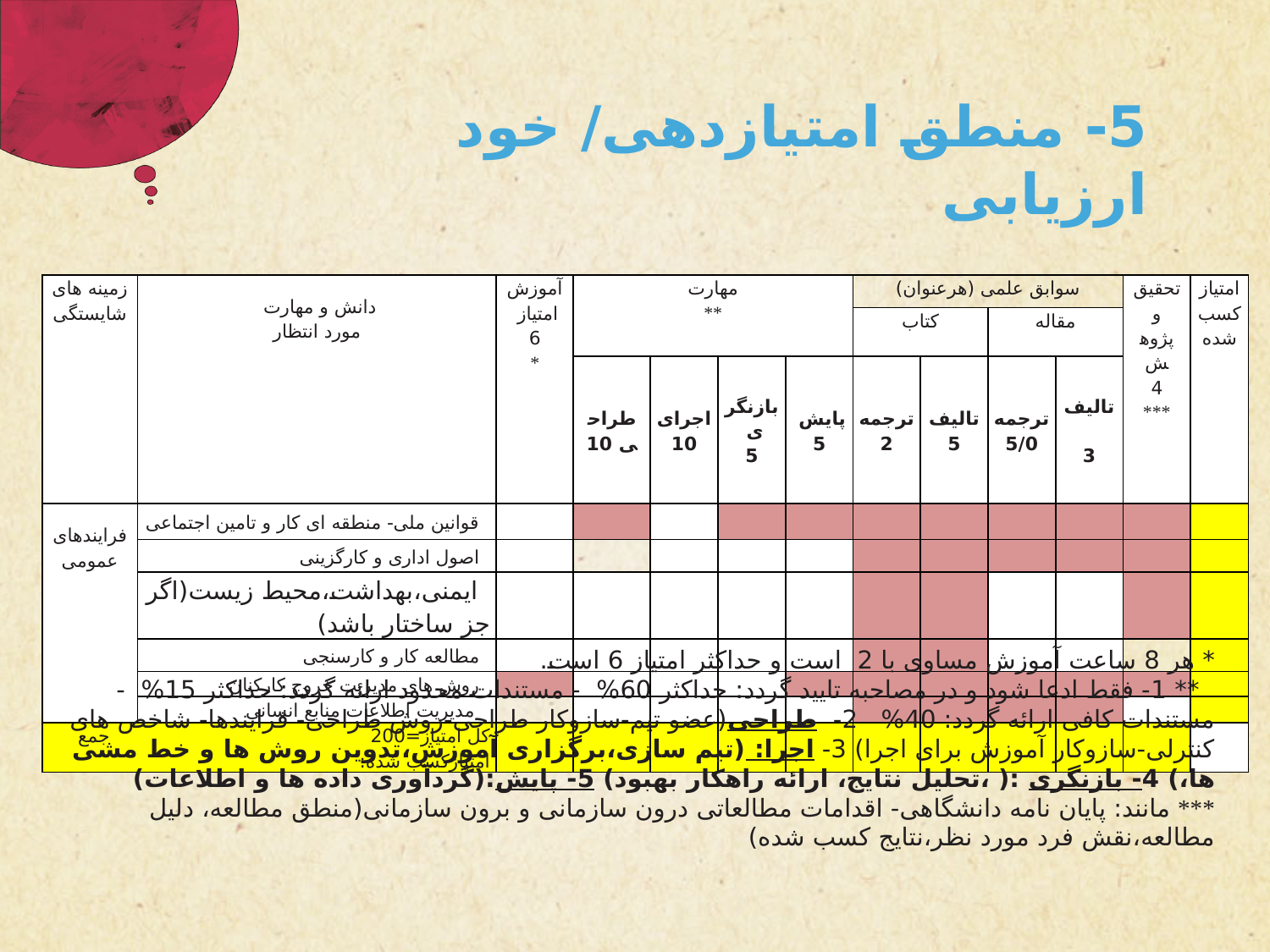

5- منطق امتیازدهی/ خود ارزیابی
| زمینه های شایستگی | دانش و مهارت مورد انتظار | آموزش امتیاز 6 \* | مهارت \*\* |  |  |  | سوابق علمی (هرعنوان) |  |  |  | تحقیق و پژوهش 4 \*\*\* | امتیاز کسب شده |
| --- | --- | --- | --- | --- | --- | --- | --- | --- | --- | --- | --- | --- |
|  |  |  |  |  |  |  | کتاب |  | مقاله |  |  |  |
|  |  |  | طراحی 10 | اجرای 10 | بازنگری 5 | پایش 5 | ترجمه 2 | تالیف 5 | ترجمه 5/0 | تالیف 3 |  |  |
| فرایندهای عمومی | قوانین ملی- منطقه ای کار و تامین اجتماعی |  |  |  |  |  |  |  |  |  |  |  |
|  | اصول اداری و کارگزینی |  |  |  |  |  |  |  |  |  |  |  |
|  | ایمنی،بهداشت،محیط زیست(اگر جز ساختار باشد) |  |  |  |  |  |  |  |  |  |  |  |
|  | مطالعه کار و کارسنجی |  |  |  |  |  |  |  |  |  |  |  |
|  | روش های مدیریت خروج کارکنان |  |  |  |  |  |  |  |  |  |  |  |
|  | مدیریت اطلاعات منابع انسانی |  |  |  |  |  |  |  |  |  |  |  |
| کل امتیاز=200 جمع امتیازکسب شده: |  |  |  |  |  |  |  |  |  |  |  |  |
* هر 8 ساعت آموزش مساوی با 2  است و حداکثر امتیاز 6 است.
  ** 1- فقط ادعا شود و در مصاحبه تایید گردد: حداکثر 60%  - مستندات محدود ارائه گردد: حداکثر 15%  - مستندات کافی ارائه گردد: 40%   2-  طراحی(عضو تیم-سازوکار طراحی-روش طراحی- فرایندها- شاخص های کنترلی-سازوکار آموزش برای اجرا) 3- اجرا: (تیم سازی،برگزاری آموزش،تدوین روش ها و خط مشی ها،) 4- بازنگری :( ،تحلیل نتایج، ارائه راهکار بهبود) 5- پایش:(گردآوری داده ها و اطلاعات)
*** مانند: پایان نامه دانشگاهی- اقدامات مطالعاتی درون سازمانی و برون سازمانی(منطق مطالعه، دلیل مطالعه،نقش فرد مورد نظر،نتایج کسب شده)